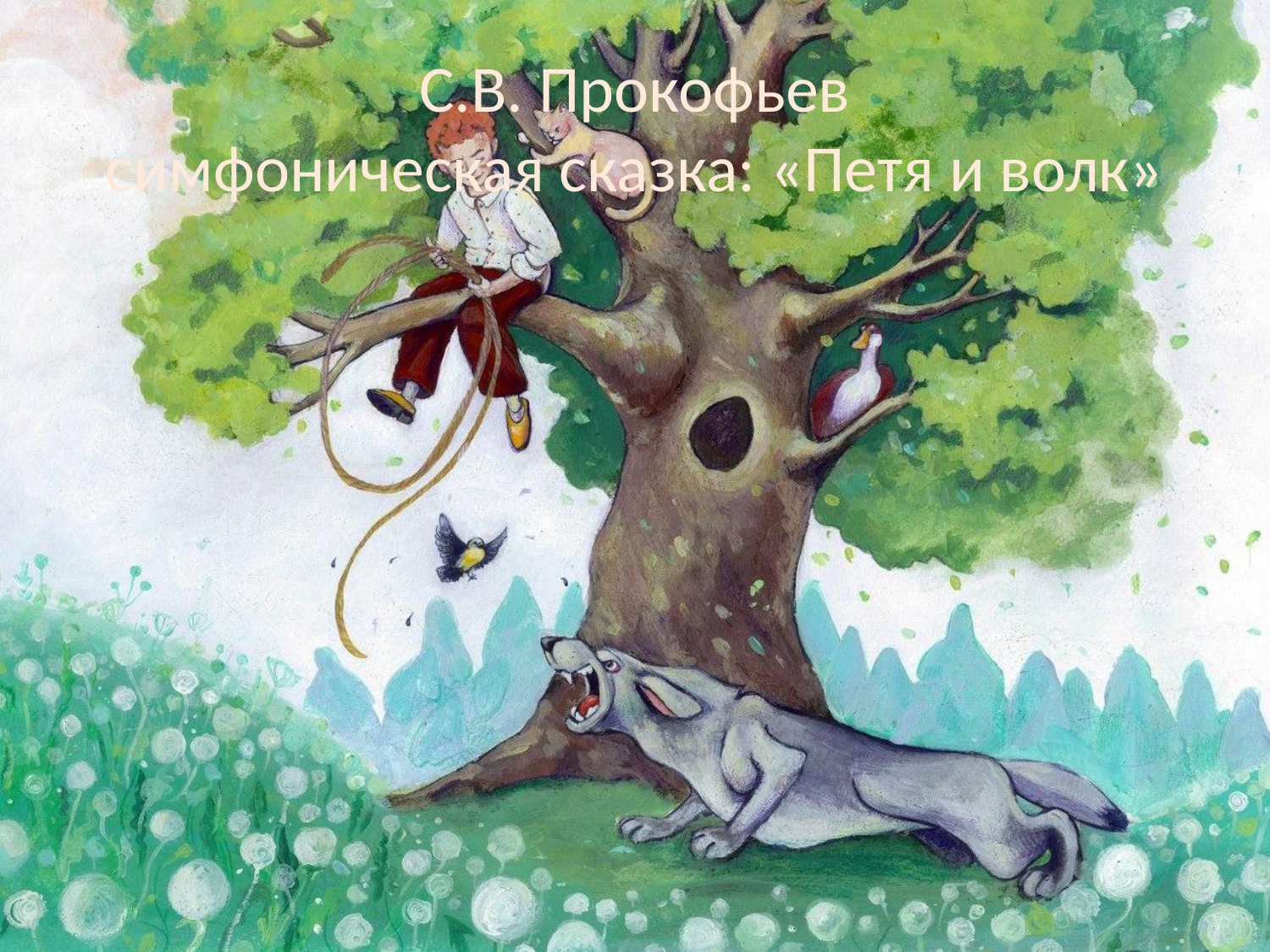

# С.В. Прокофьев симфоническая сказка: «Петя и волк»